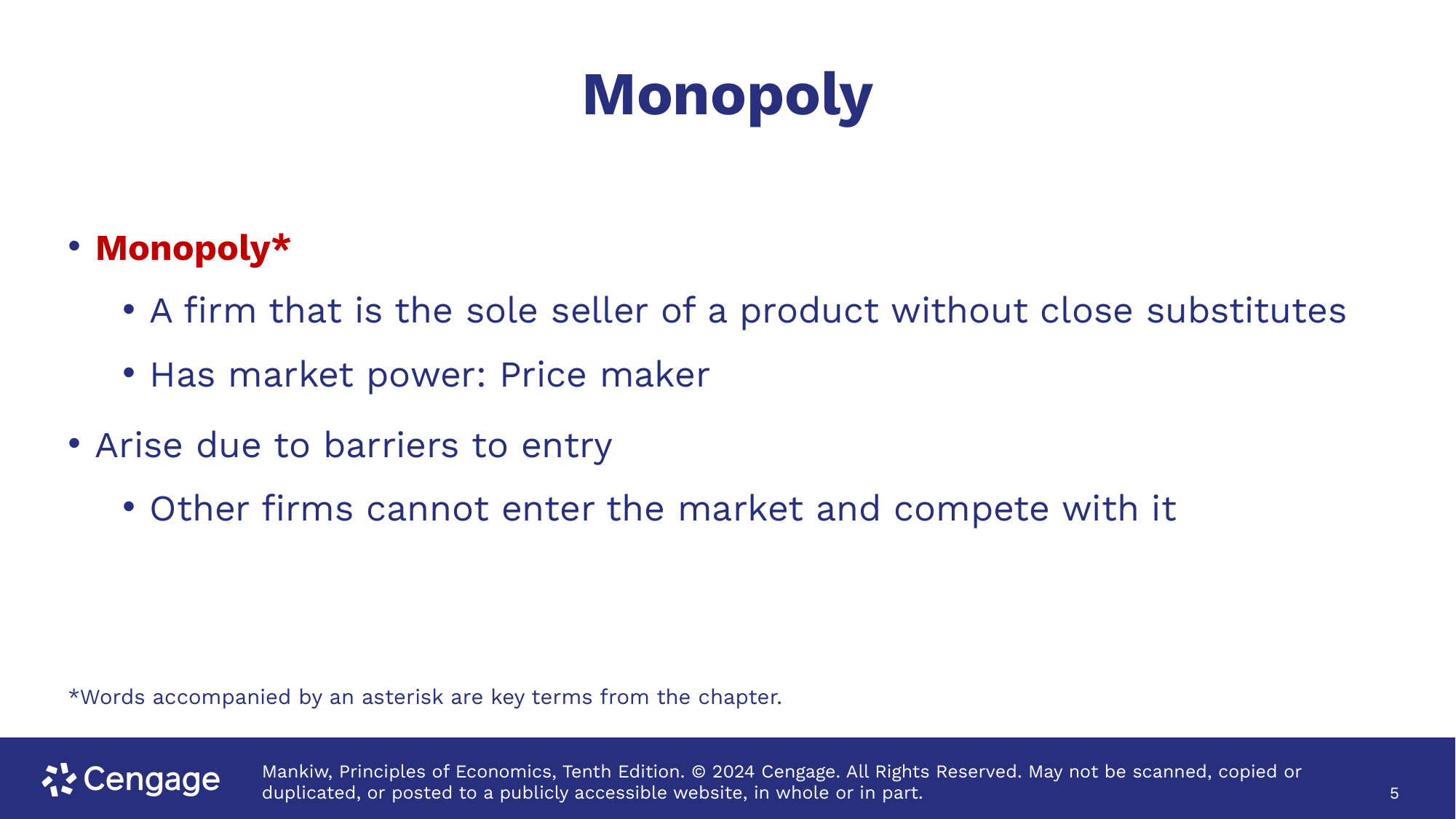

# Monopoly
Monopoly*
A firm that is the sole seller of a product without close substitutes
Has market power: Price maker
Arise due to barriers to entry
Other firms cannot enter the market and compete with it
*Words accompanied by an asterisk are key terms from the chapter.